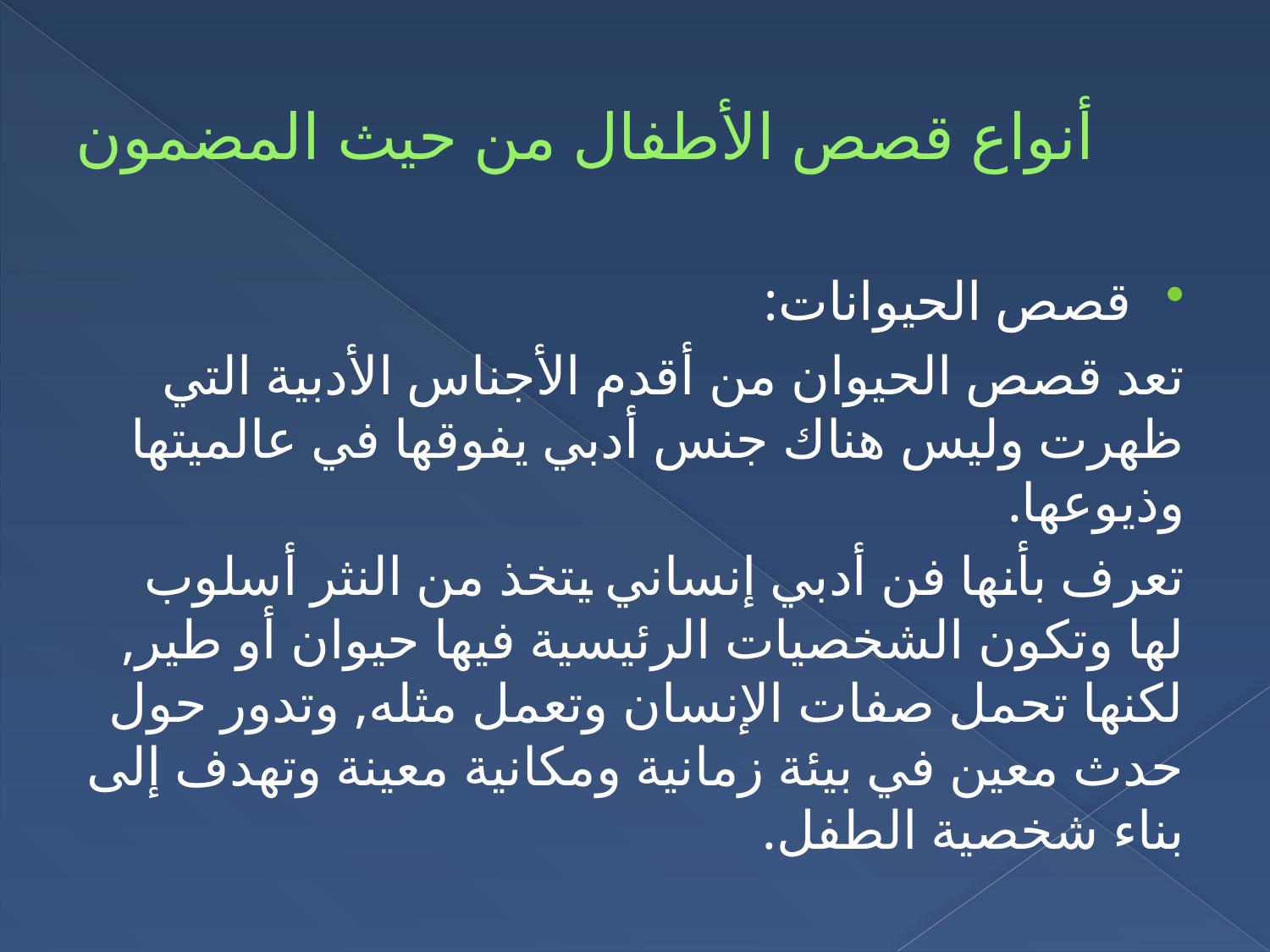

# أنواع قصص الأطفال من حيث المضمون
قصص الحيوانات:
تعد قصص الحيوان من أقدم الأجناس الأدبية التي ظهرت وليس هناك جنس أدبي يفوقها في عالميتها وذيوعها.
تعرف بأنها فن أدبي إنساني يتخذ من النثر أسلوب لها وتكون الشخصيات الرئيسية فيها حيوان أو طير, لكنها تحمل صفات الإنسان وتعمل مثله, وتدور حول حدث معين في بيئة زمانية ومكانية معينة وتهدف إلى بناء شخصية الطفل.